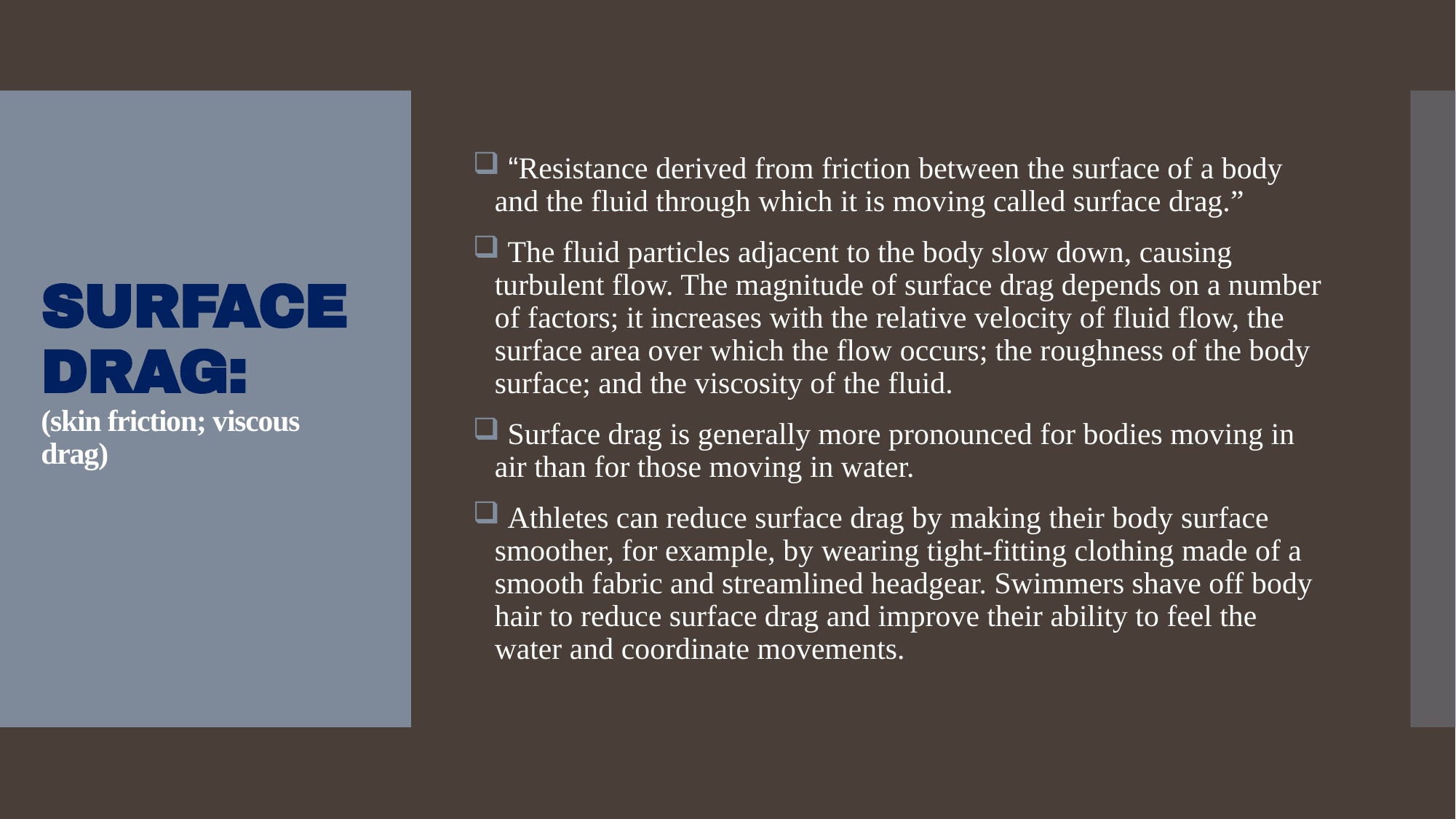

“Resistance derived from friction between the surface of a body and the fluid through which it is moving called surface drag.”
 The fluid particles adjacent to the body slow down, causing turbulent flow. The magnitude of surface drag depends on a number of factors; it increases with the relative velocity of fluid flow, the surface area over which the flow occurs; the roughness of the body surface; and the viscosity of the fluid.
 Surface drag is generally more pronounced for bodies moving in air than for those moving in water.
 Athletes can reduce surface drag by making their body surface smoother, for example, by wearing tight-fitting clothing made of a smooth fabric and streamlined headgear. Swimmers shave off body hair to reduce surface drag and improve their ability to feel the water and coordinate movements.
# SURFACE DRAG: (skin friction; viscous drag)